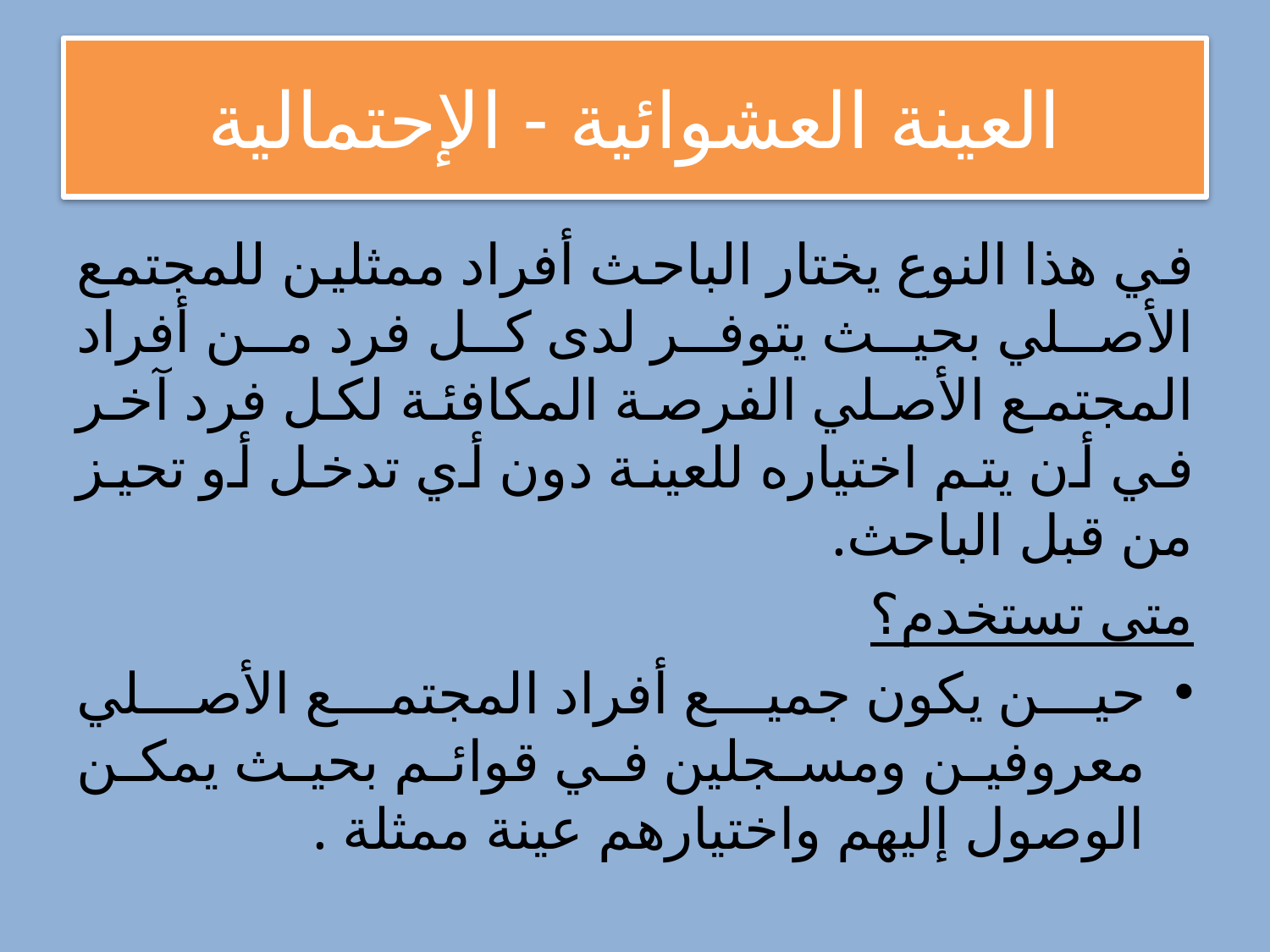

# العينة العشوائية - الإحتمالية
في هذا النوع يختار الباحث أفراد ممثلين للمجتمع الأصلي بحيث يتوفر لدى كل فرد من أفراد المجتمع الأصلي الفرصة المكافئة لكل فرد آخر في أن يتم اختياره للعينة دون أي تدخل أو تحيز من قبل الباحث.
متى تستخدم؟
حين يكون جميع أفراد المجتمع الأصلي معروفين ومسجلين في قوائم بحيث يمكن الوصول إليهم واختيارهم عينة ممثلة .